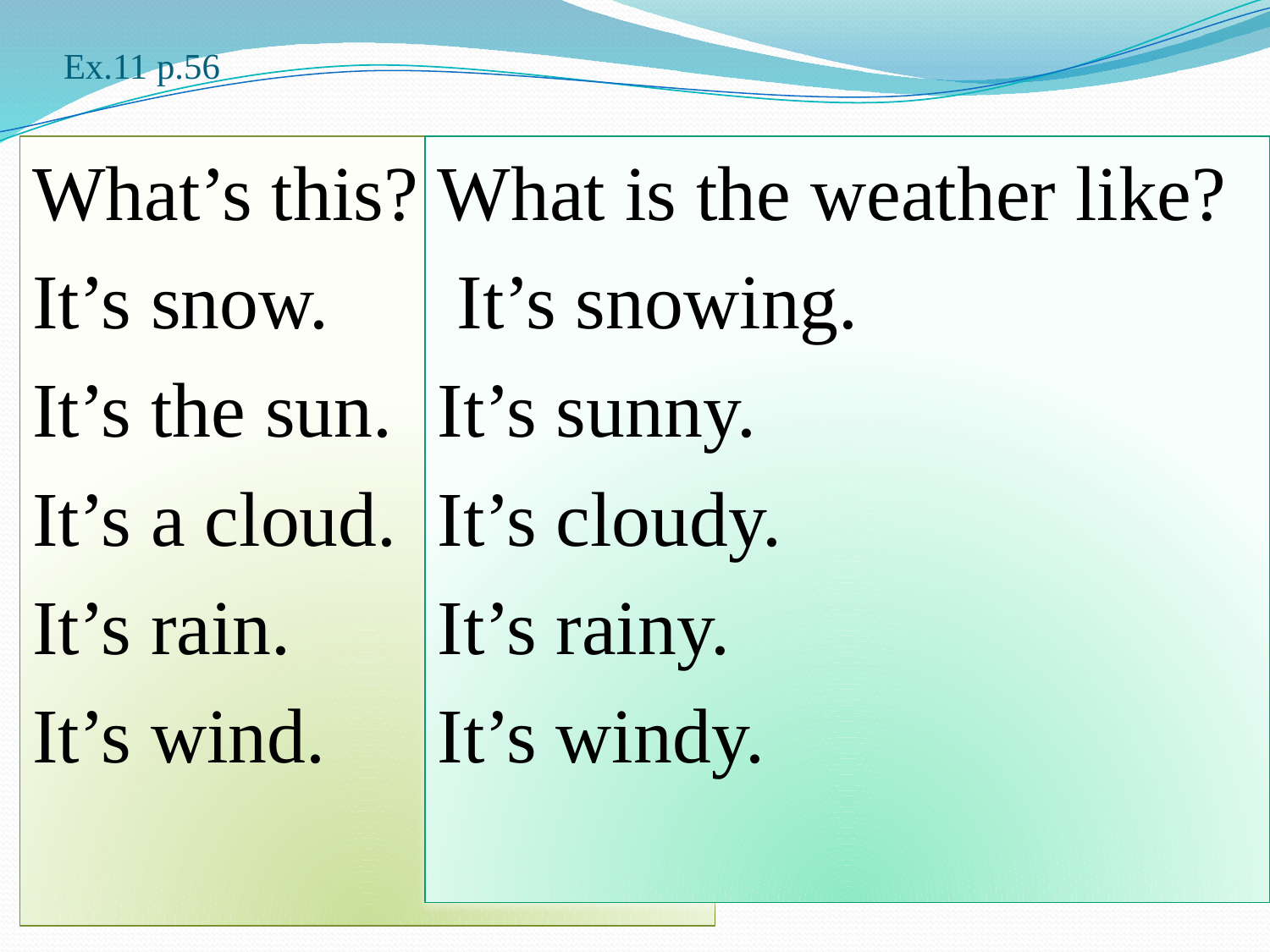

# Ex.11 p.56
What’s this?
It’s snow.
It’s the sun.
It’s a cloud.
It’s rain.
It’s wind.

What is the weather like?
 It’s snowing.
It’s sunny.
It’s cloudy.
It’s rainy.
It’s windy.